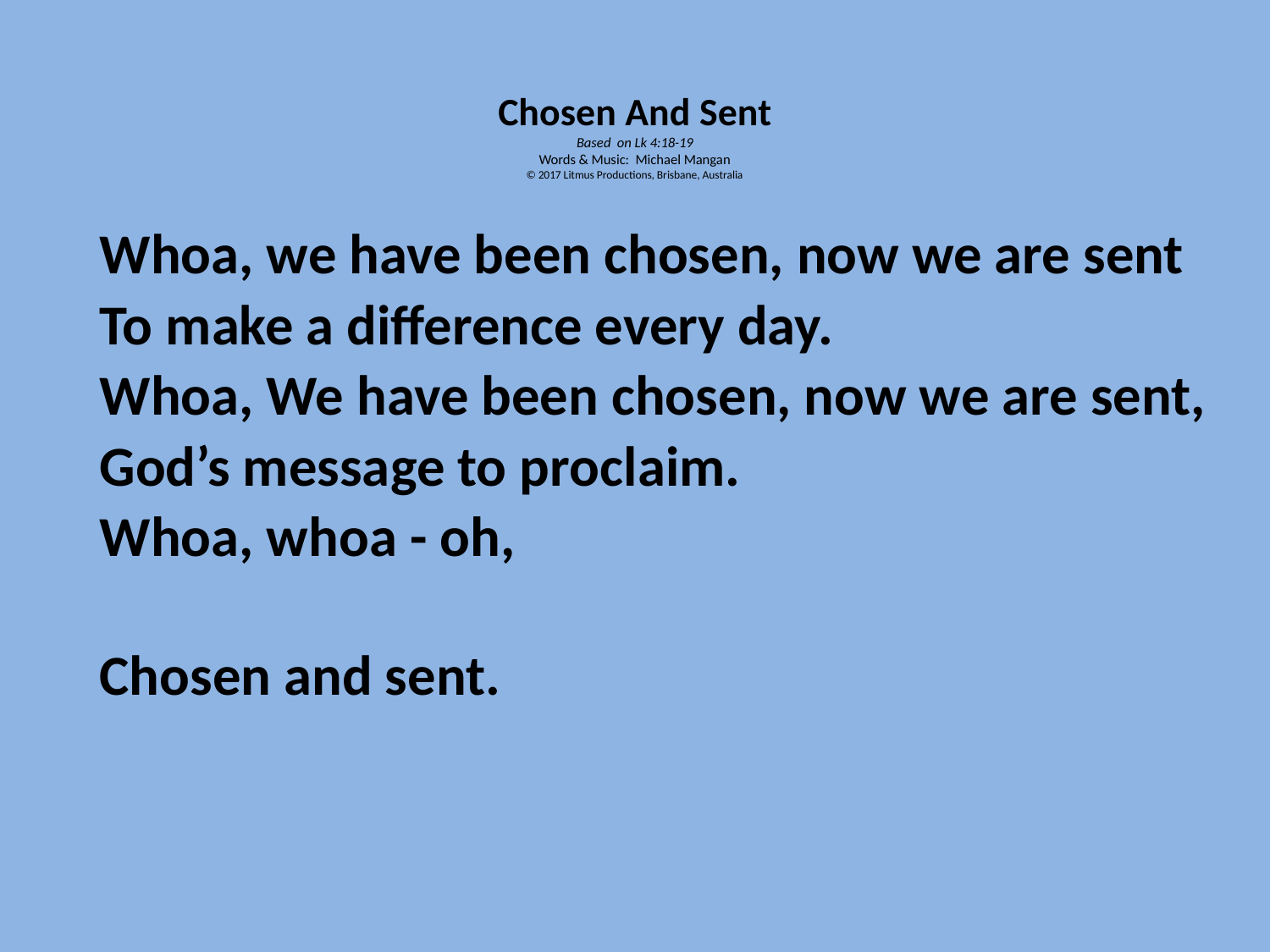

# Chosen And Sent Based  on Lk 4:18-19 Words & Music:  Michael Mangan © 2017 Litmus Productions, Brisbane, Australia
Whoa, we have been chosen, now we are sent
To make a difference every day.
Whoa, We have been chosen, now we are sent,
God’s message to proclaim.
Whoa, whoa - oh,
Chosen and sent.